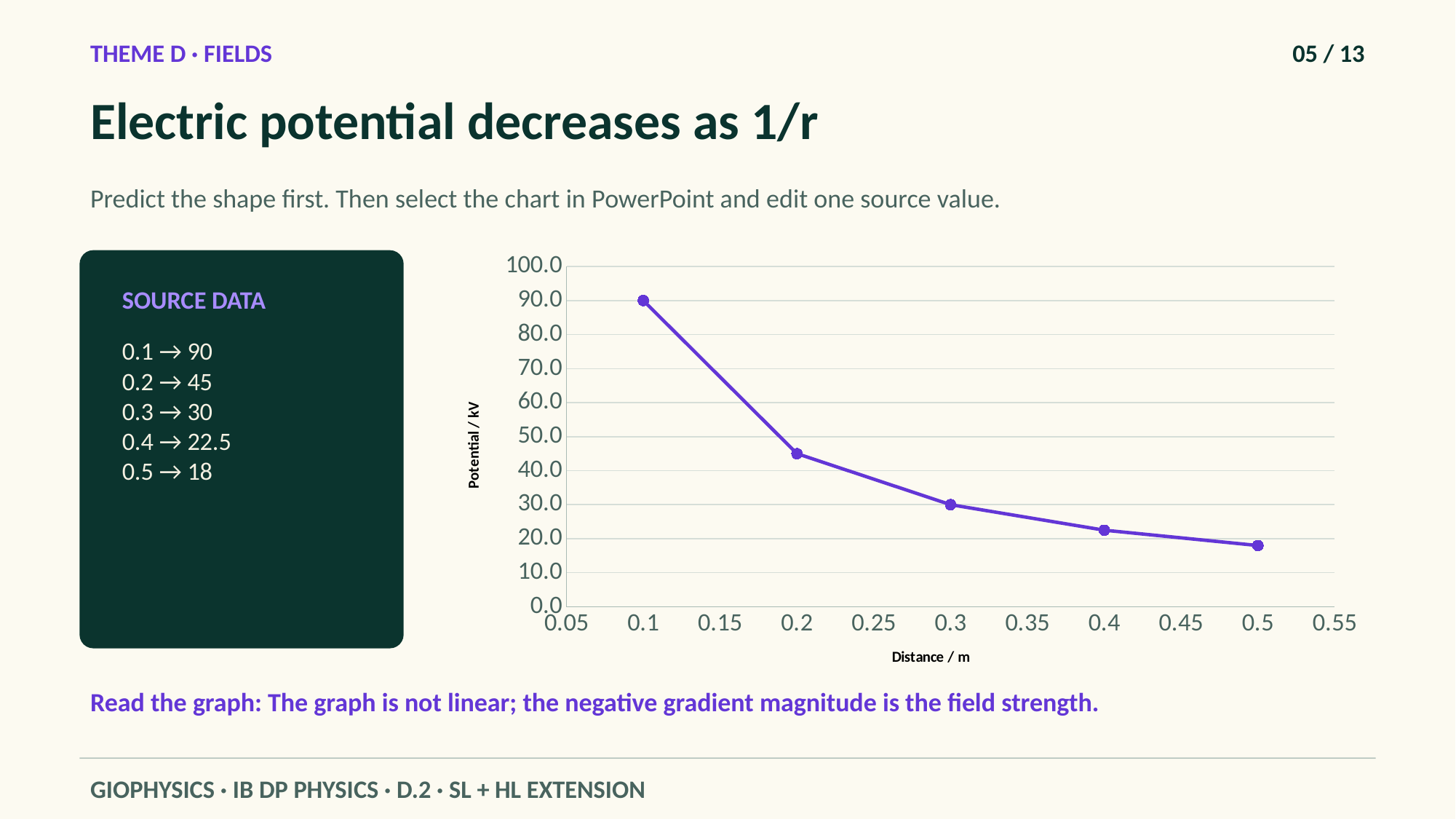

THEME D · FIELDS
05 / 13
Electric potential decreases as 1/r
Predict the shape first. Then select the chart in PowerPoint and edit one source value.

### Chart

| Category |  |
|---|---|
SOURCE DATA
0.1 → 90
0.2 → 45
0.3 → 30
0.4 → 22.5
0.5 → 18
Read the graph: The graph is not linear; the negative gradient magnitude is the field strength.

GIOPHYSICS · IB DP PHYSICS · D.2 · SL + HL EXTENSION